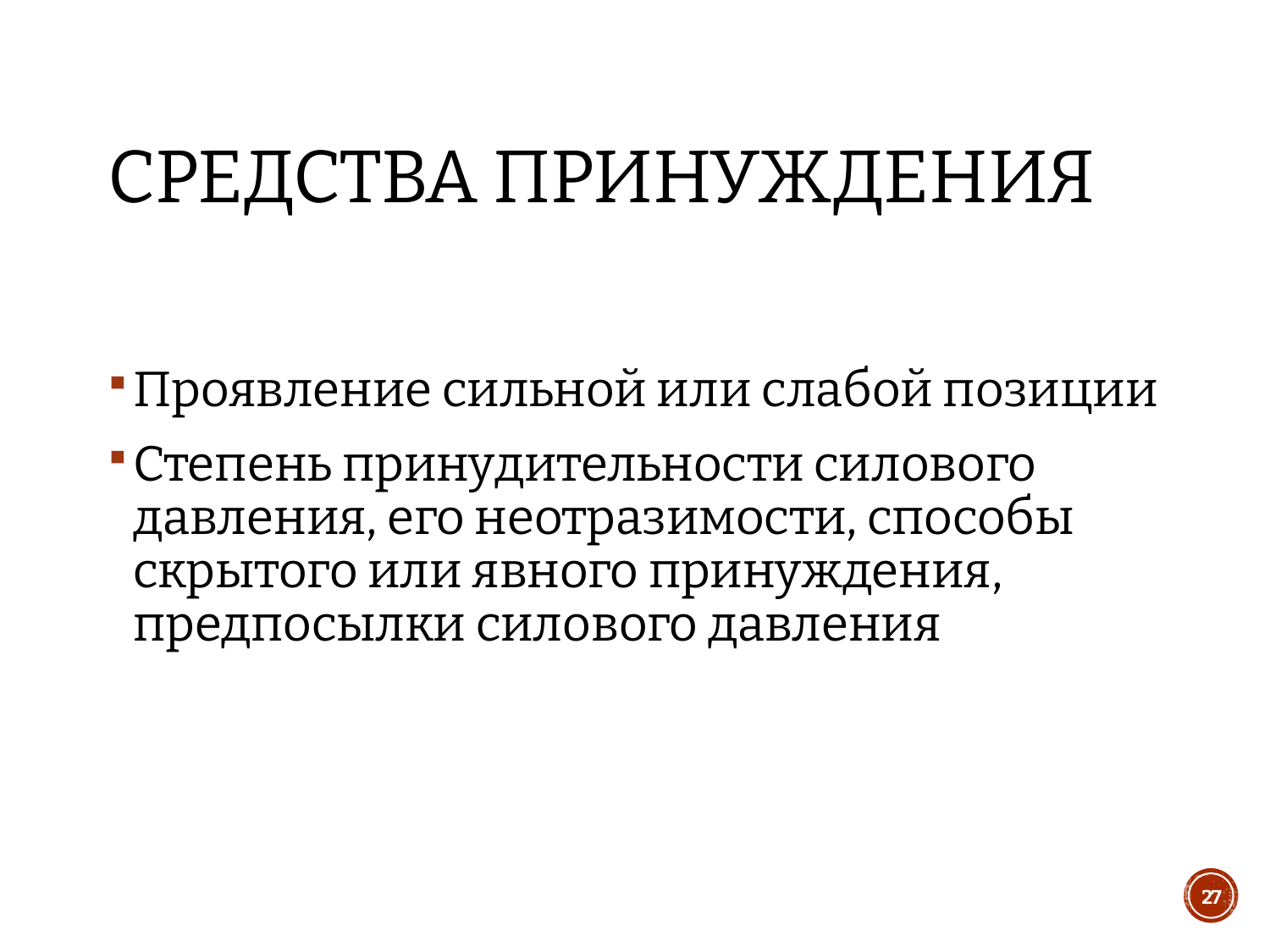

# Средства принуждения

Проявление сильной или слабой позиции
Степень принудительности силового давления, его неотразимости, способы скрытого или явного принуждения, предпосылки силового давления
27